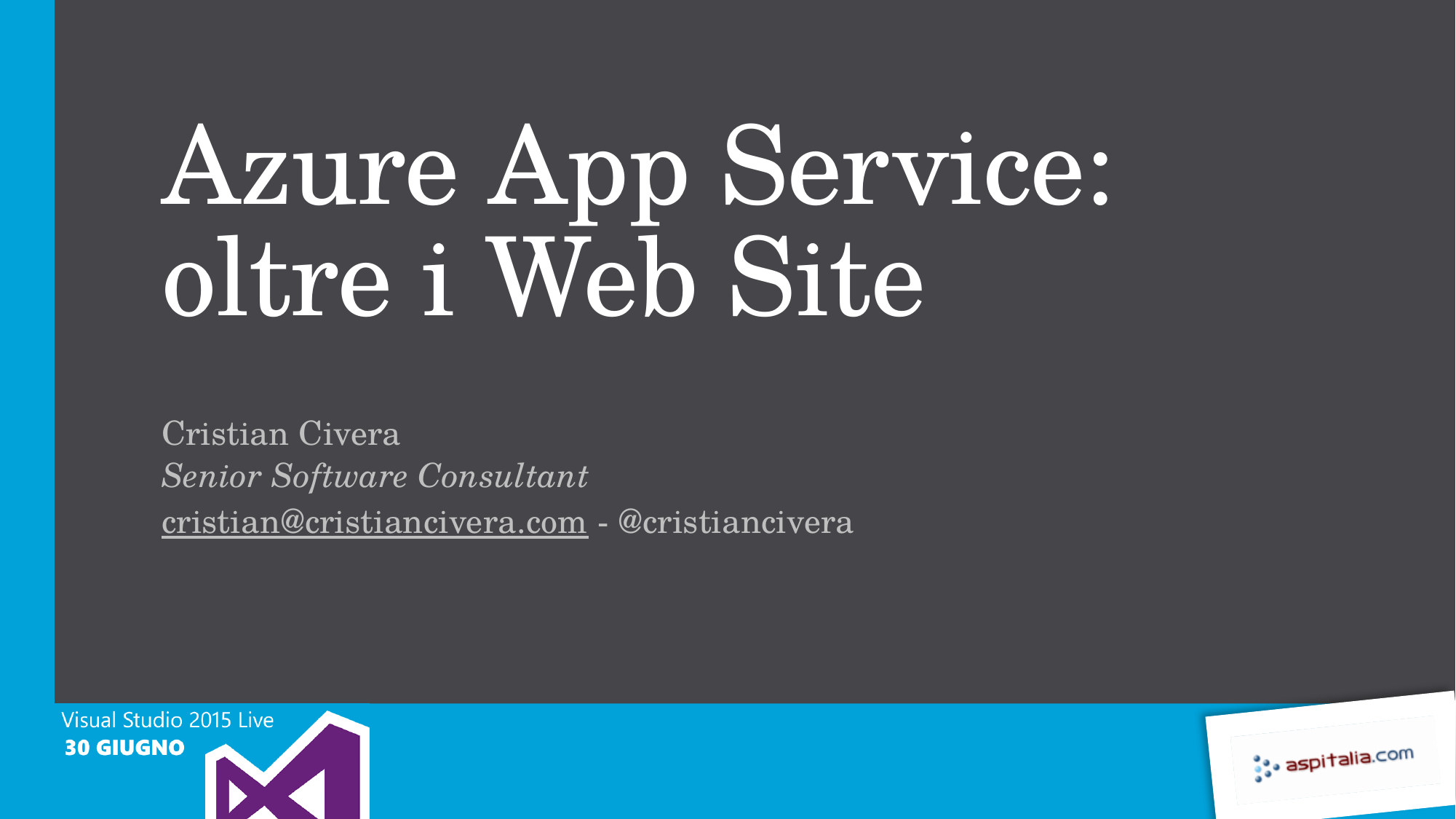

# Azure App Service: oltre i Web Site
Cristian Civera
Senior Software Consultant
cristian@cristiancivera.com - @cristiancivera